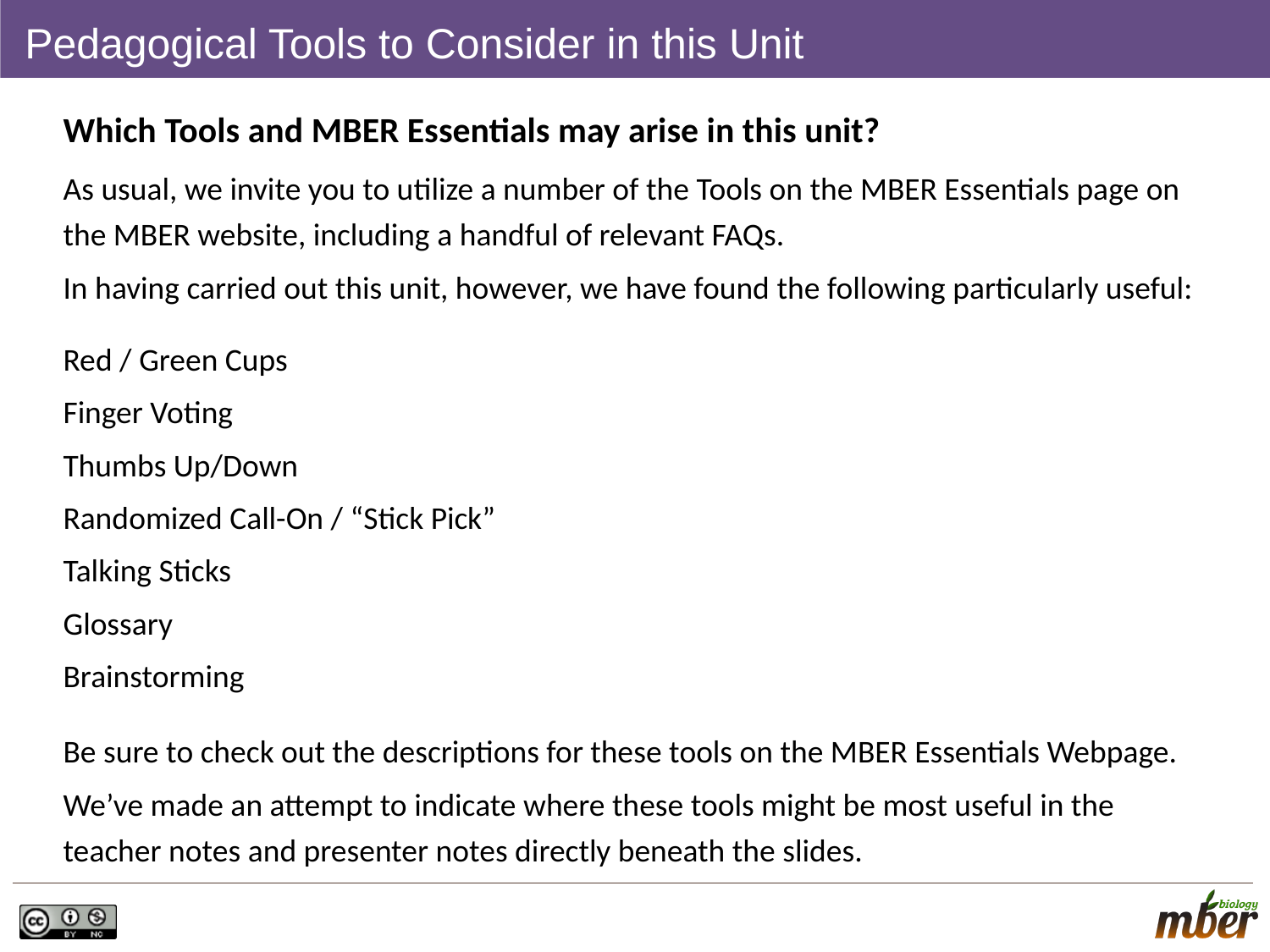

# Pedagogical Tools to Consider in this Unit
Which Tools and MBER Essentials may arise in this unit?
As usual, we invite you to utilize a number of the Tools on the MBER Essentials page on the MBER website, including a handful of relevant FAQs.
In having carried out this unit, however, we have found the following particularly useful:

Red / Green Cups
Finger Voting
Thumbs Up/Down
Randomized Call-On / “Stick Pick”
Talking Sticks
Glossary
Brainstorming
Be sure to check out the descriptions for these tools on the MBER Essentials Webpage.
We’ve made an attempt to indicate where these tools might be most useful in the teacher notes and presenter notes directly beneath the slides.